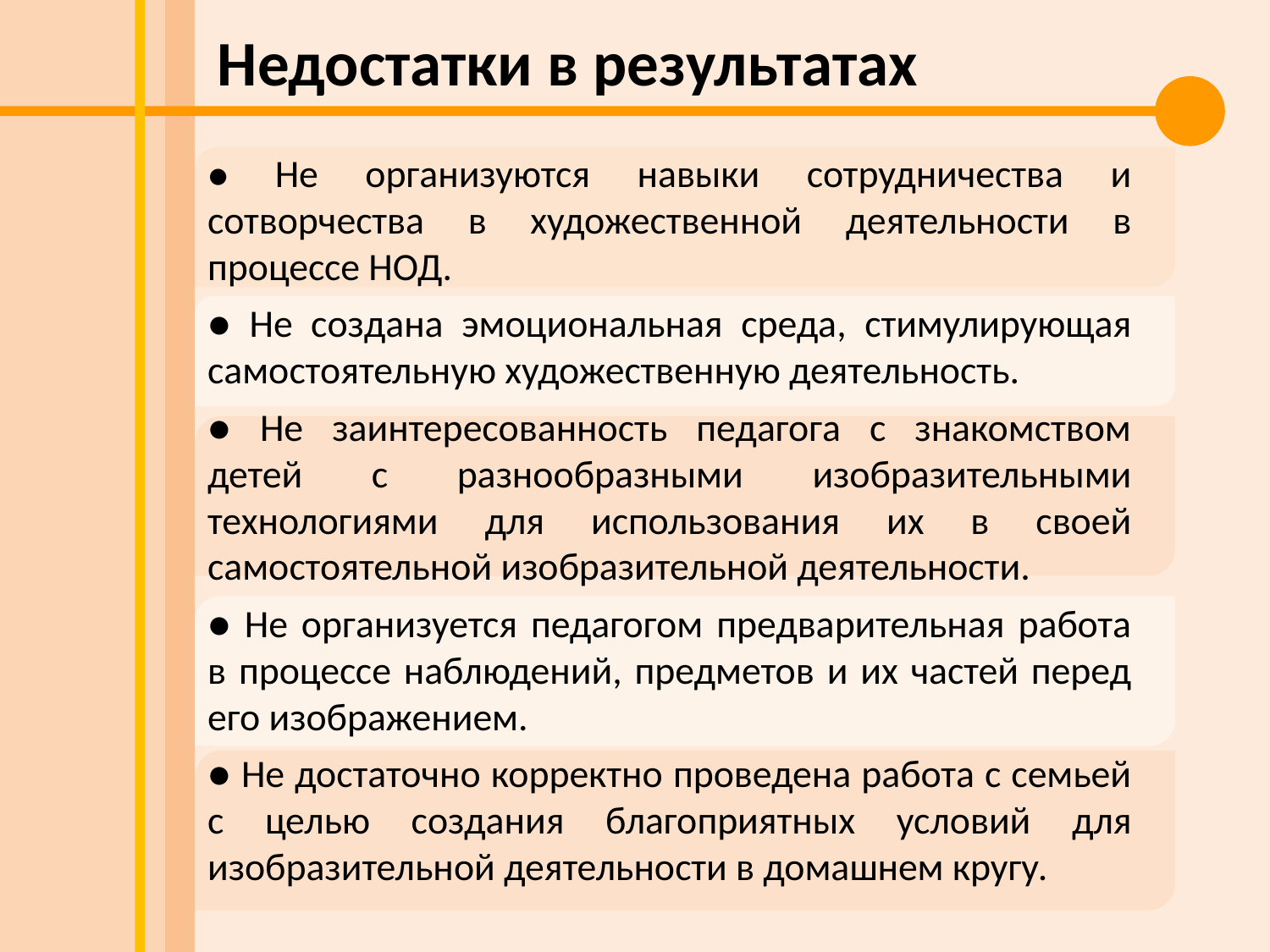

Недостатки в результатах

● Не организуются навыки сотрудничества и сотворчества в художественной деятельности в процессе НОД.
● Не создана эмоциональная среда, стимулирующая самостоятельную художественную деятельность.
● Не заинтересованность педагога с знакомством детей с разнообразными изобразительными технологиями для использования их в своей самостоятельной изобразительной деятельности.
● Не организуется педагогом предварительная работа в процессе наблюдений, предметов и их частей перед его изображением.
● Не достаточно корректно проведена работа с семьей с целью создания благоприятных условий для изобразительной деятельности в домашнем кругу.